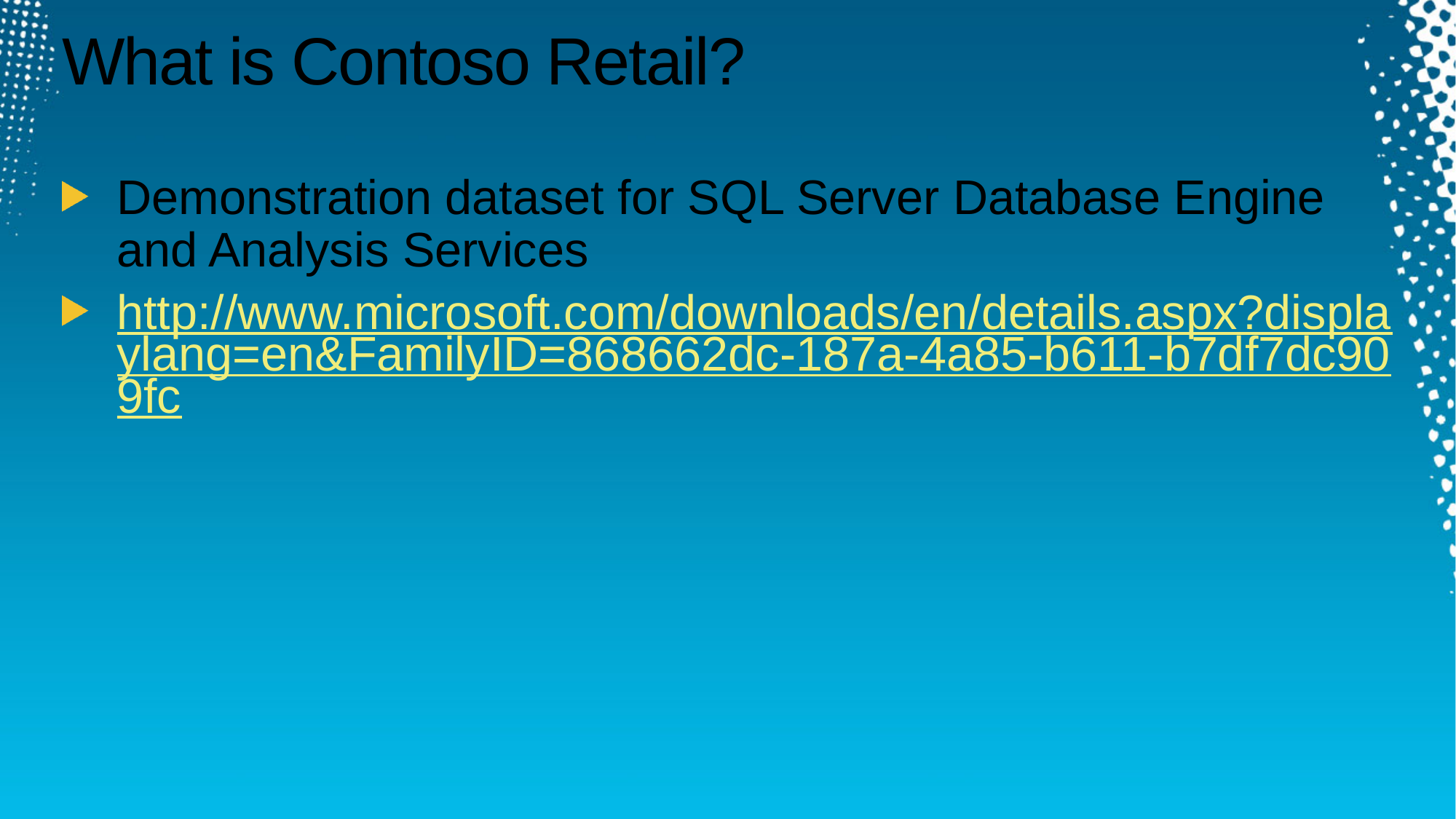

# What is Contoso Retail?
Demonstration dataset for SQL Server Database Engine and Analysis Services
http://www.microsoft.com/downloads/en/details.aspx?displaylang=en&FamilyID=868662dc-187a-4a85-b611-b7df7dc909fc